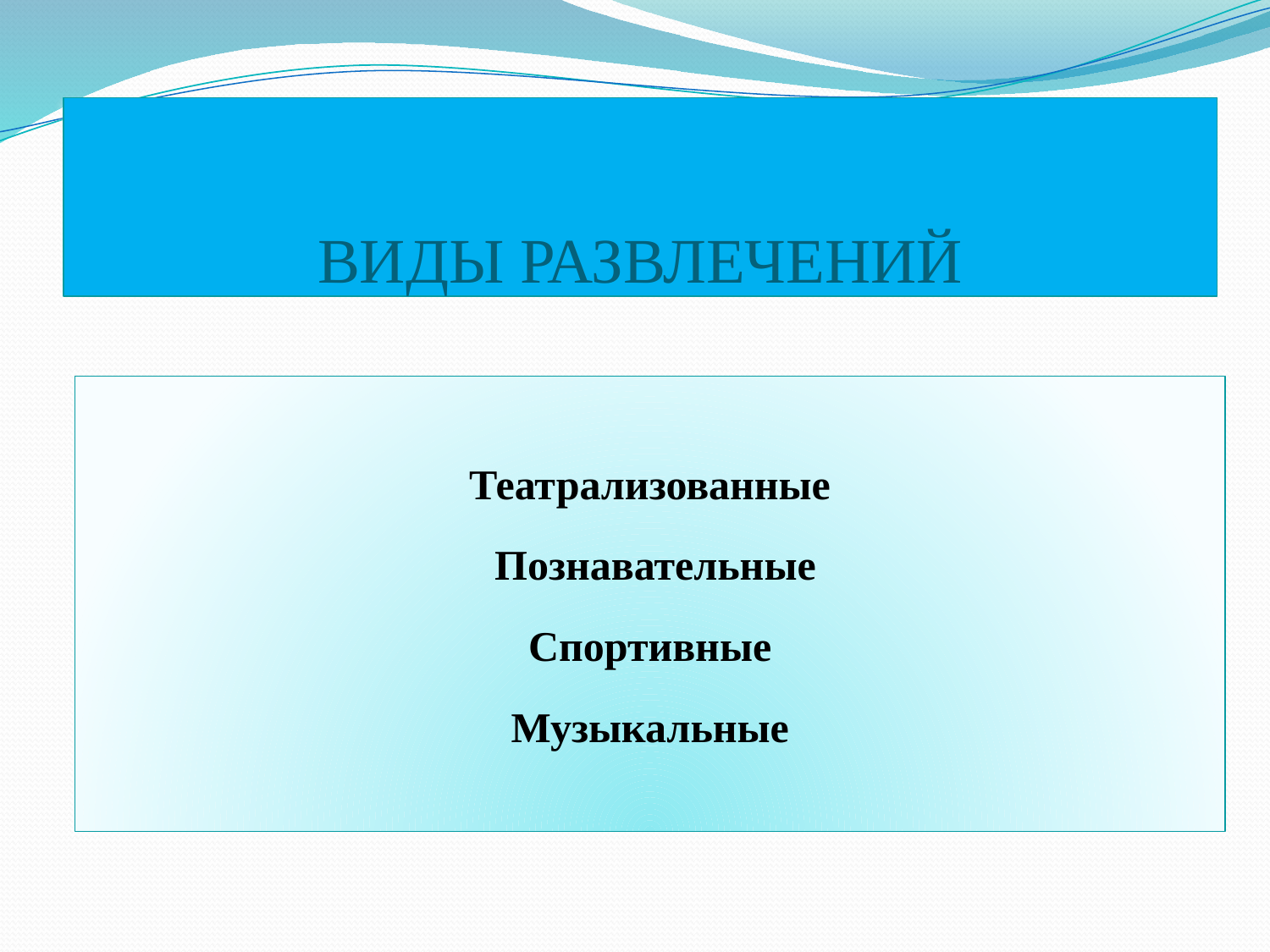

# ВИДЫ РАЗВЛЕЧЕНИЙ

Театрализованные

 Познавательные

Спортивные

Музыкальные